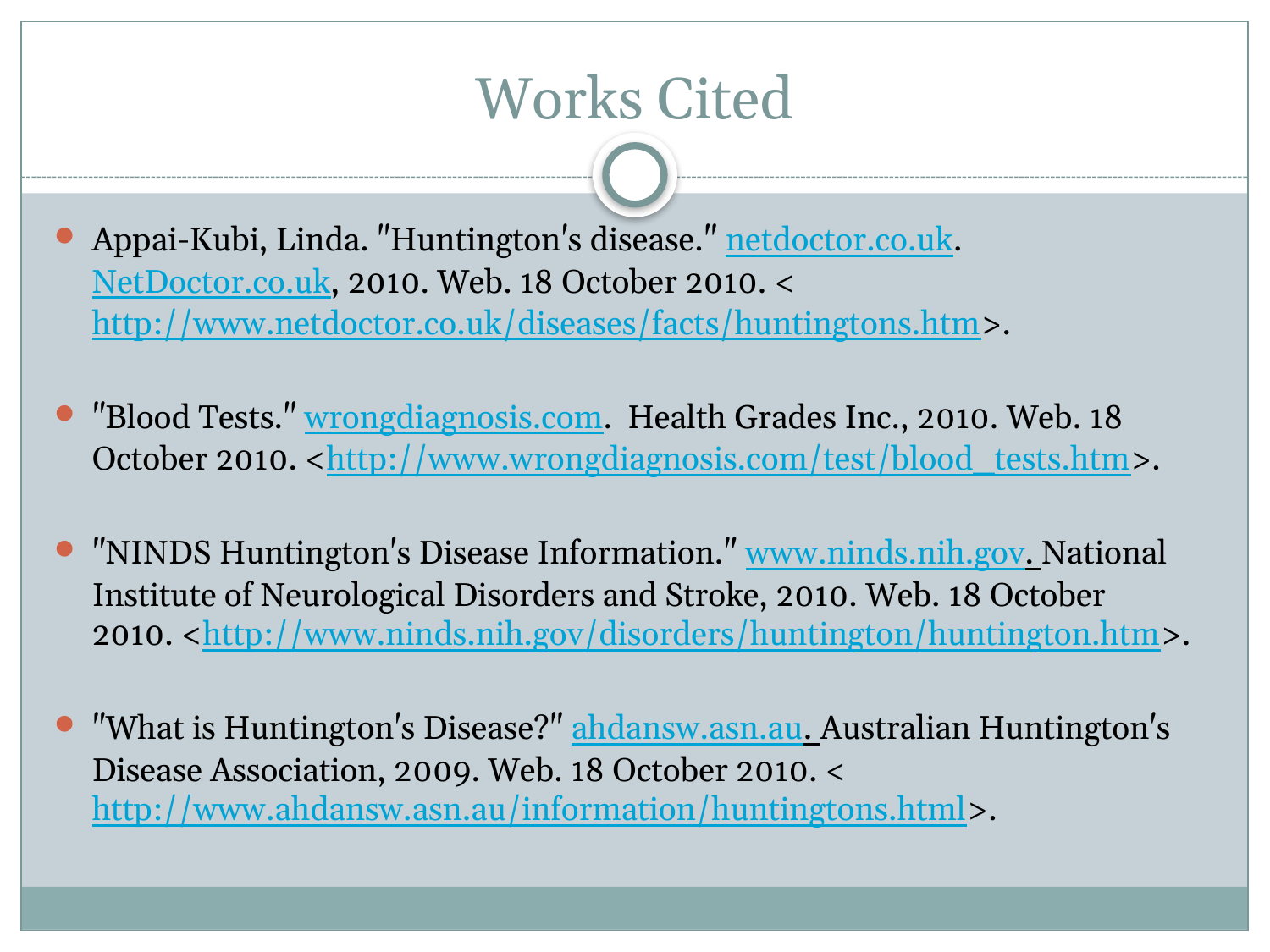

# Works Cited
Appai-Kubi, Linda. "Huntington's disease." netdoctor.co.uk.  NetDoctor.co.uk, 2010. Web. 18 October 2010. <http://www.netdoctor.co.uk/diseases/facts/huntingtons.htm>.

"Blood Tests." wrongdiagnosis.com.  Health Grades Inc., 2010. Web. 18 October 2010. <http://www.wrongdiagnosis.com/test/blood_tests.htm>.

"NINDS Huntington's Disease Information." www.ninds.nih.gov. National Institute of Neurological Disorders and Stroke, 2010. Web. 18 October 2010. <http://www.ninds.nih.gov/disorders/huntington/huntington.htm>.

"What is Huntington's Disease?" ahdansw.asn.au. Australian Huntington's Disease Association, 2009. Web. 18 October 2010. <http://www.ahdansw.asn.au/information/huntingtons.html>.